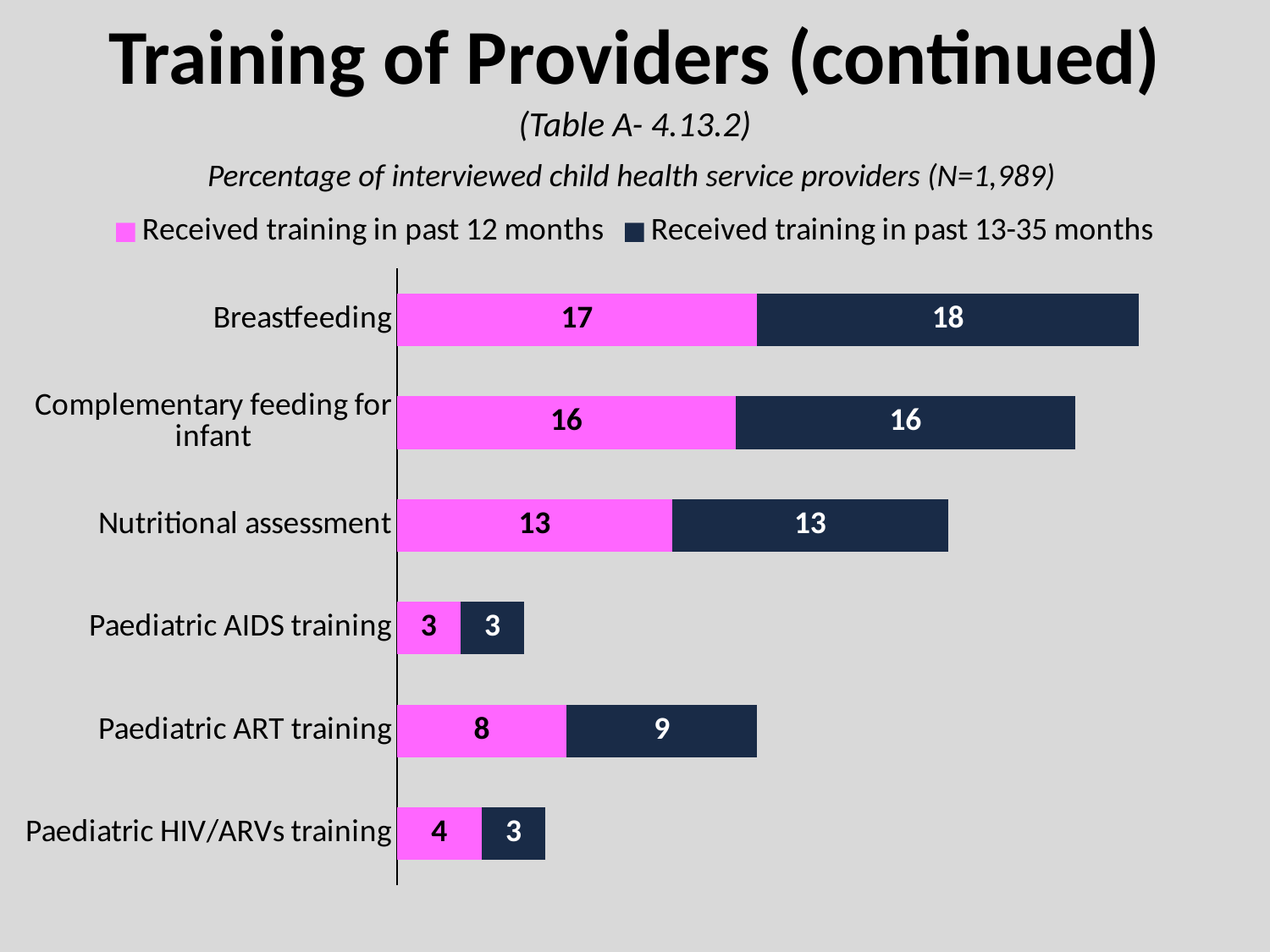

# Training of Providers (continued)
(Table A- 4.13.2)
Percentage of interviewed child health service providers (N=1,989)

### Chart

| Category | Received training in past 12 months | Received training in past 13-35 months |
|---|---|---|
| Paediatric HIV/ARVs training | 4.0 | 3.0 |
| Paediatric ART training | 8.0 | 9.0 |
| Paediatric AIDS training | 3.0 | 3.0 |
| Nutritional assessment | 13.0 | 13.0 |
| Complementary feeding for infant | 16.0 | 16.0 |
| Breastfeeding | 17.0 | 18.0 |